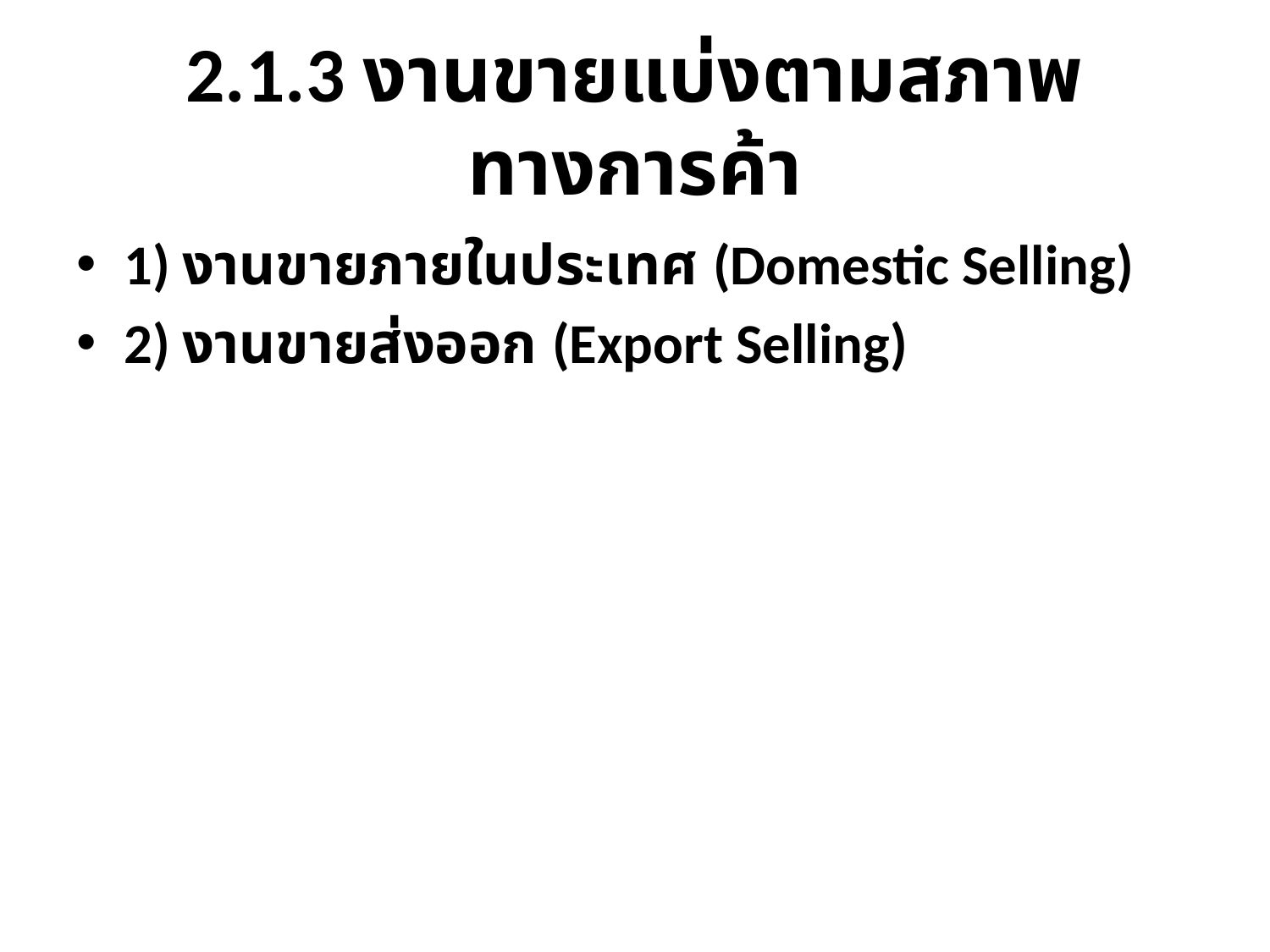

# 2.1.3 งานขายแบ่งตามสภาพทางการค้า
1) งานขายภายในประเทศ (Domestic Selling)
2) งานขายส่งออก (Export Selling)